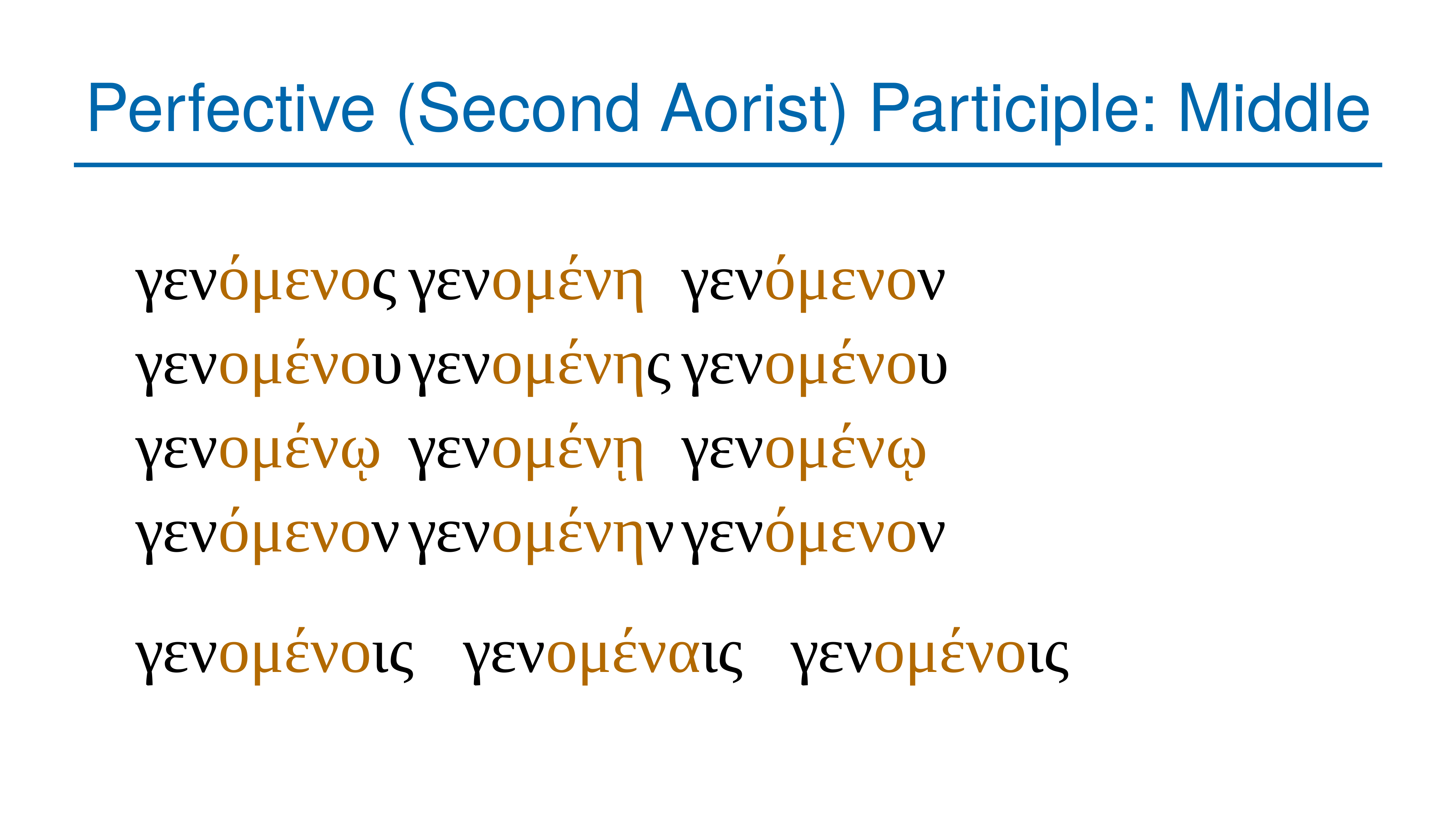

# Perfective (Second Aorist) Participle: Middle
γενόμενος	γενομένη	γενόμενον
γενομένου	γενομένης	γενομένου
γενομένῳ	γενομένῃ	γενομένῳ
γενόμενον	γενομένην	γενόμενον
γενομένοις	γενομέναις	γενομένοις